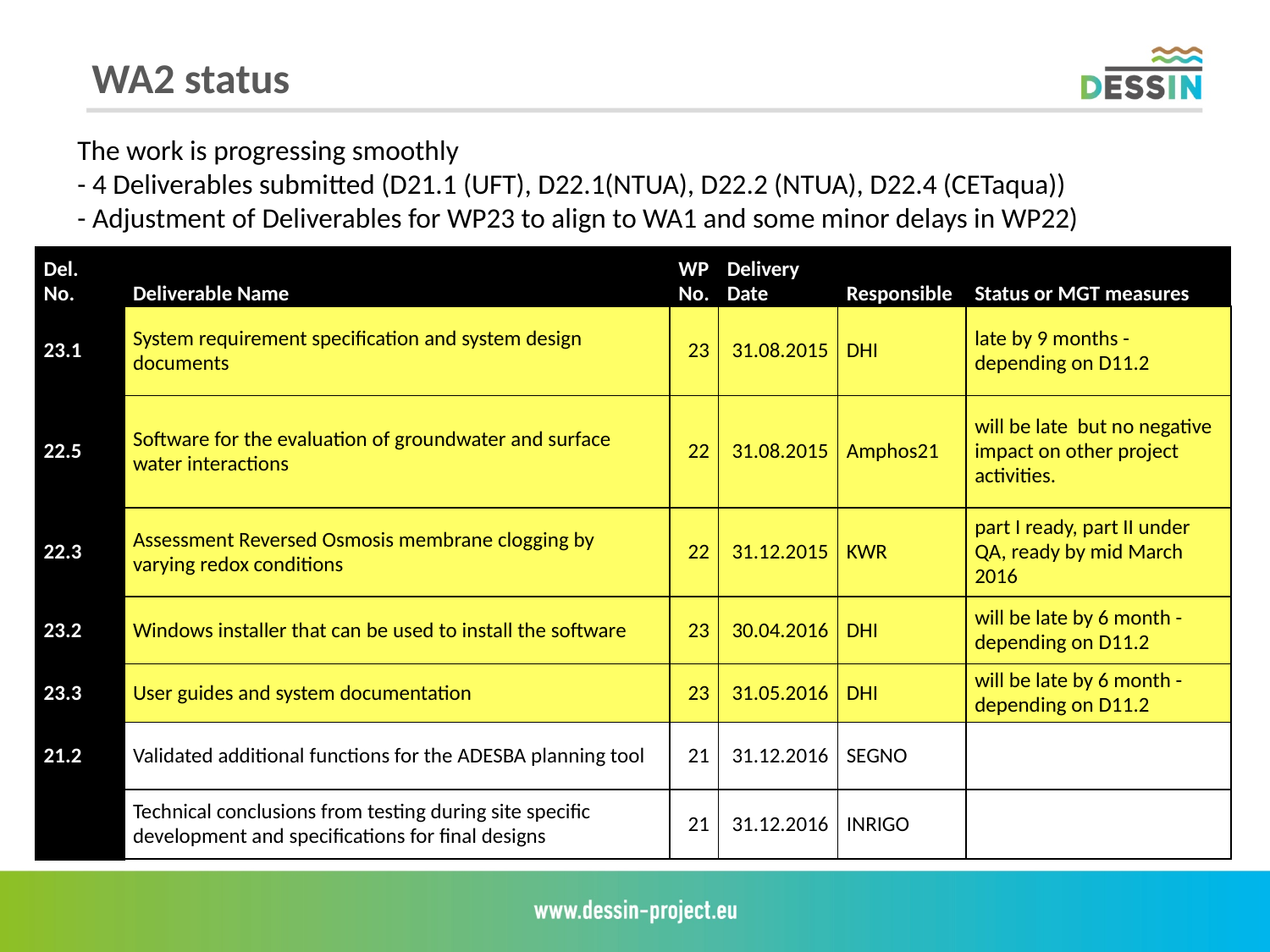

WA2 status
The work is progressing smoothly
- 4 Deliverables submitted (D21.1 (UFT), D22.1(NTUA), D22.2 (NTUA), D22.4 (CETaqua))
- Adjustment of Deliverables for WP23 to align to WA1 and some minor delays in WP22)
| Del. No. | Deliverable Name | WP No. | Delivery Date | Responsible | Status or MGT measures |
| --- | --- | --- | --- | --- | --- |
| 23.1 | System requirement specification and system design documents | 23 | 31.08.2015 | DHI | late by 9 months - depending on D11.2 |
| 22.5 | Software for the evaluation of groundwater and surface water interactions | 22 | 31.08.2015 | Amphos21 | will be late but no negative impact on other project activities. |
| 22.3 | Assessment Reversed Osmosis membrane clogging by varying redox conditions | 22 | 31.12.2015 | KWR | part I ready, part II under QA, ready by mid March 2016 |
| 23.2 | Windows installer that can be used to install the software | 23 | 30.04.2016 | DHI | will be late by 6 month - depending on D11.2 |
| 23.3 | User guides and system documentation | 23 | 31.05.2016 | DHI | will be late by 6 month - depending on D11.2 |
| 21.2 | Validated additional functions for the ADESBA planning tool | 21 | 31.12.2016 | SEGNO |  |
| 21.3 | Technical conclusions from testing during site specific development and specifications for final designs | 21 | 31.12.2016 | INRIGO |  |